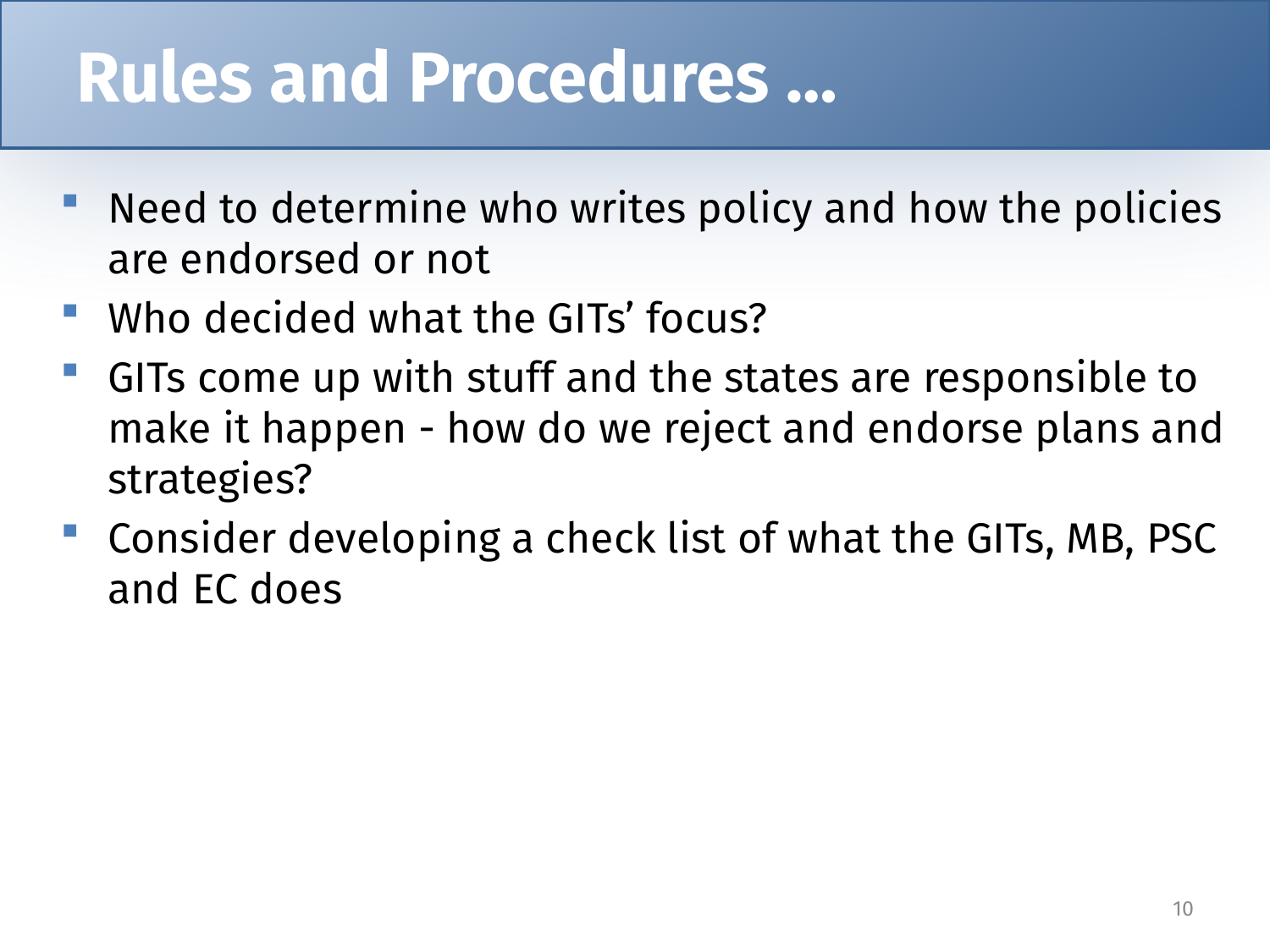

# Rules and Procedures …
Need to determine who writes policy and how the policies are endorsed or not
Who decided what the GITs’ focus?
GITs come up with stuff and the states are responsible to make it happen - how do we reject and endorse plans and strategies?
Consider developing a check list of what the GITs, MB, PSC and EC does

10